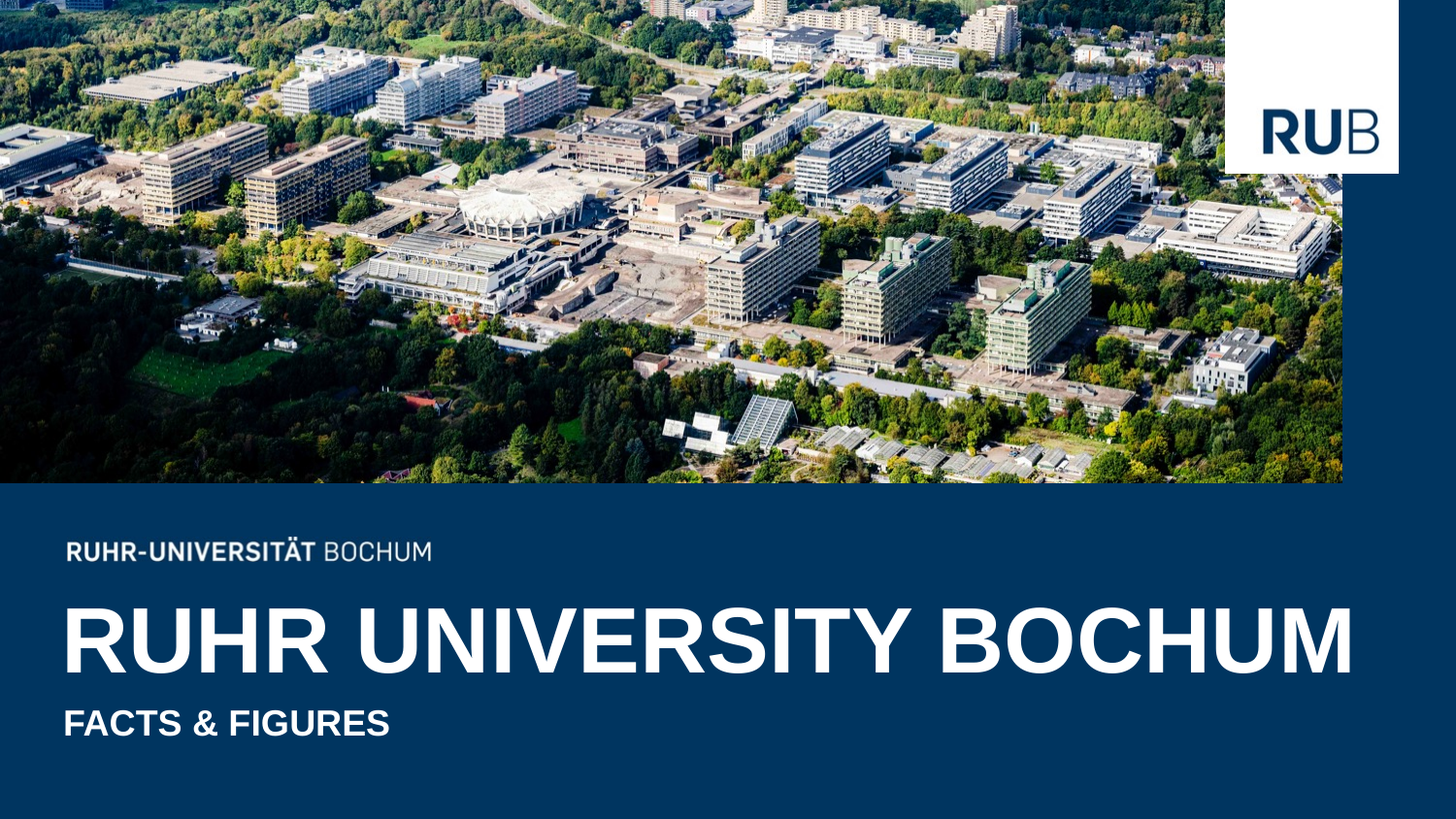

# RUHR UNIVERSITY BOCHUM
FACTS & FIGURES